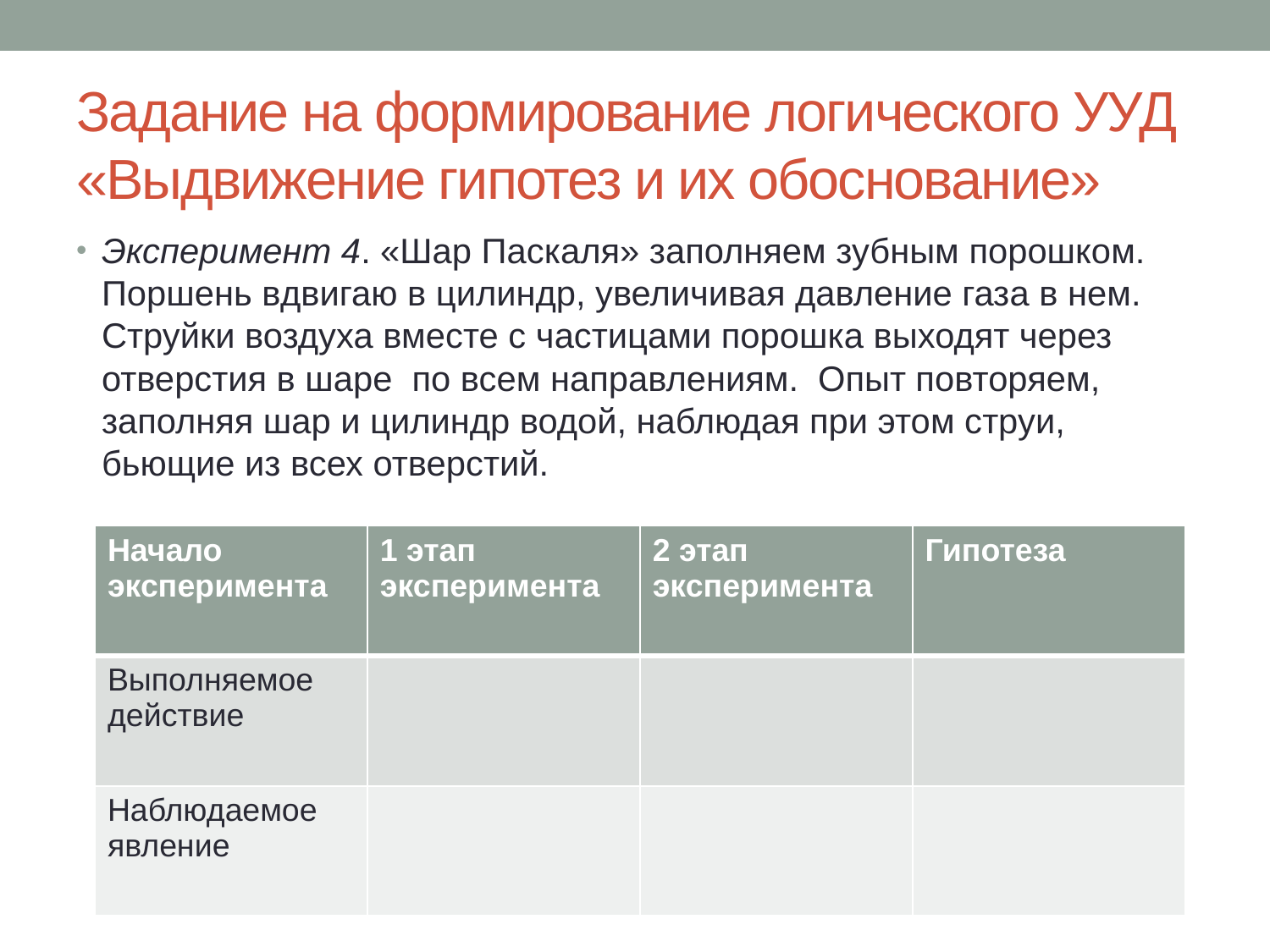

# Задание на формирование логического УУД «Выдвижение гипотез и их обоснование»
Эксперимент 4. «Шар Паскаля» заполняем зубным порошком. Поршень вдвигаю в цилиндр, увеличивая давление газа в нем. Струйки воздуха вместе с частицами порошка выходят через отверстия в шаре  по всем направлениям.  Опыт повторяем, заполняя шар и цилиндр водой, наблюдая при этом струи, бьющие из всех отверстий.
| Начало эксперимента | 1 этап эксперимента | 2 этап эксперимента | Гипотеза |
| --- | --- | --- | --- |
| Выполняемое действие |  |  |  |
| Наблюдаемое явление |  |  |  |